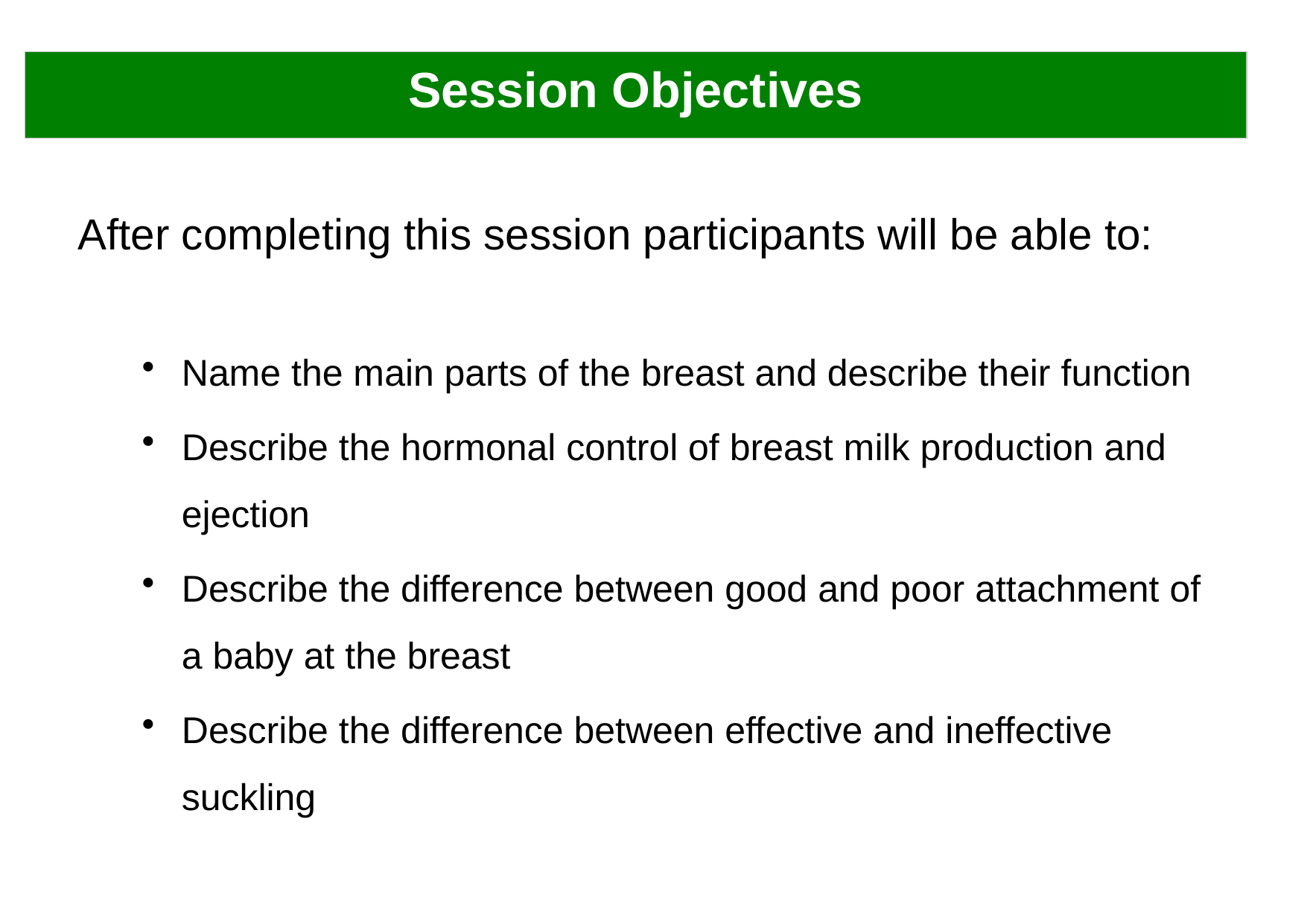

# Session Objectives
After completing this session participants will be able to:

Name the main parts of the breast and describe their function
Describe the hormonal control of breast milk production and ejection
Describe the difference between good and poor attachment of a baby at the breast
Describe the difference between effective and ineffective suckling